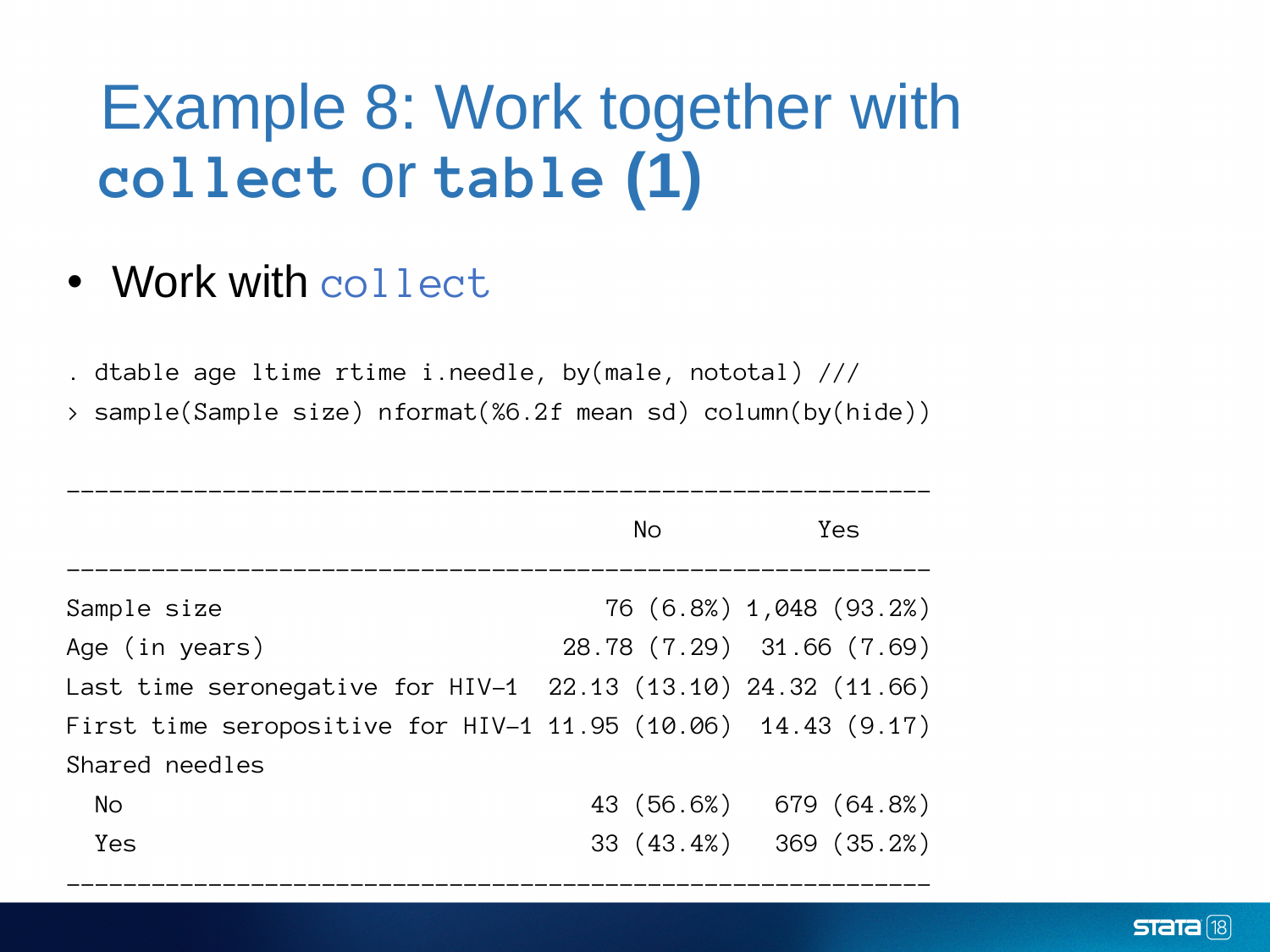

# Example 8: Work together with collect or table (1)
 Work with collect

. dtable age ltime rtime i.needle, by(male, nototal) ///
> sample(Sample size) nformat(%6.2f mean sd) column(by(hide))

-------------------------------------------------------------
                                        No           Yes
-------------------------------------------------------------
Sample size                           76 (6.8%) 1,048 (93.2%)
Age (in years)                     28.78 (7.29)  31.66 (7.69)
Last time seronegative for HIV-1  22.13 (13.10) 24.32 (11.66)
First time seropositive for HIV-1 11.95 (10.06)  14.43 (9.17)
Shared needles
  No                                 43 (56.6%)   679 (64.8%)
  Yes                                33 (43.4%)   369 (35.2%)
-------------------------------------------------------------